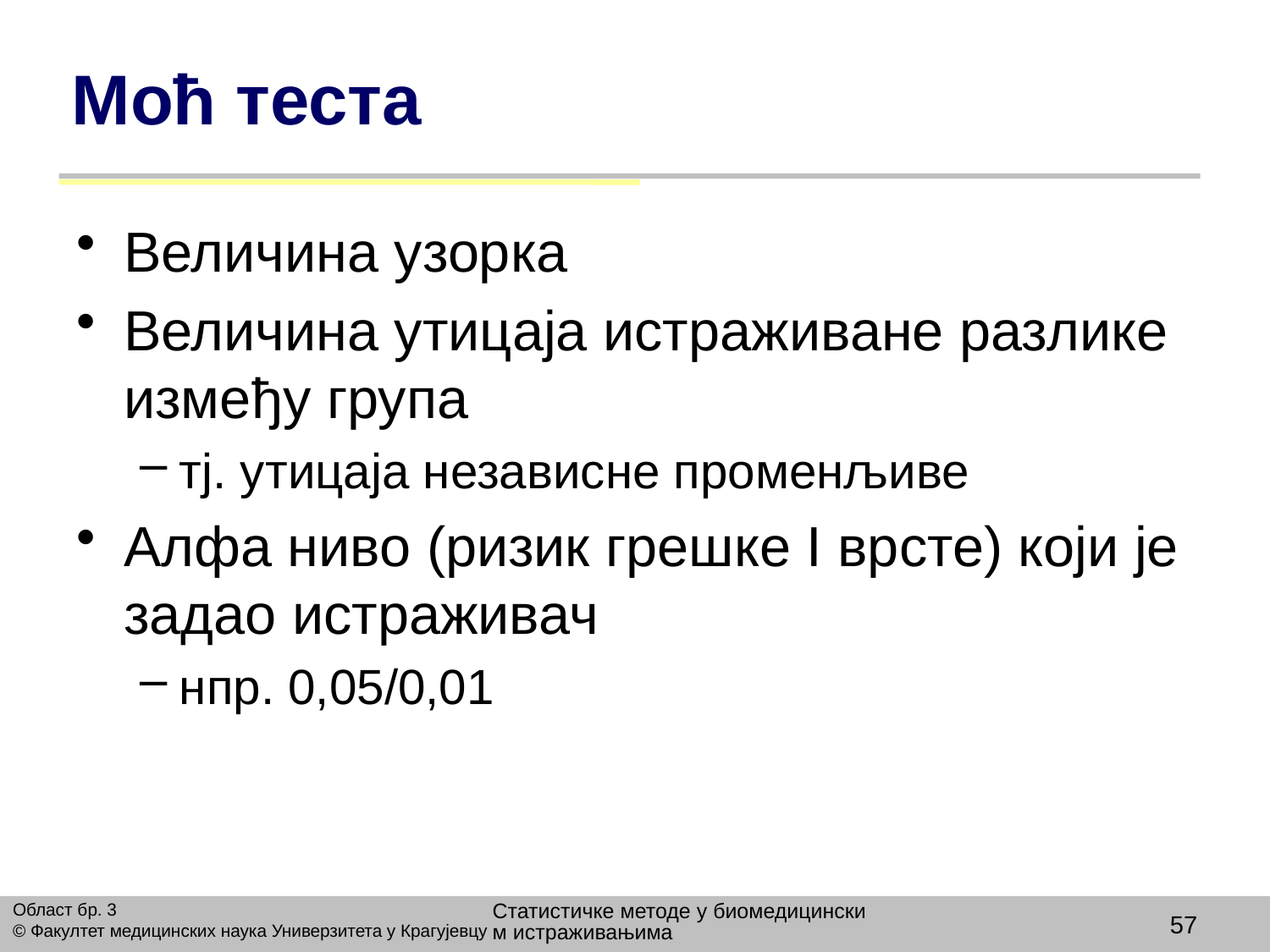

# Моћ теста
Величина узорка
Величина утицаја истраживане разлике између група
тј. утицаја независне променљиве
Алфа ниво (ризик грешке I врсте) који је задао истраживач
нпр. 0,05/0,01

Статистичке методе у биомедицинским истраживањима
Област бр. 3
© Факултет медицинских наука Универзитета у Крагујевцу
57